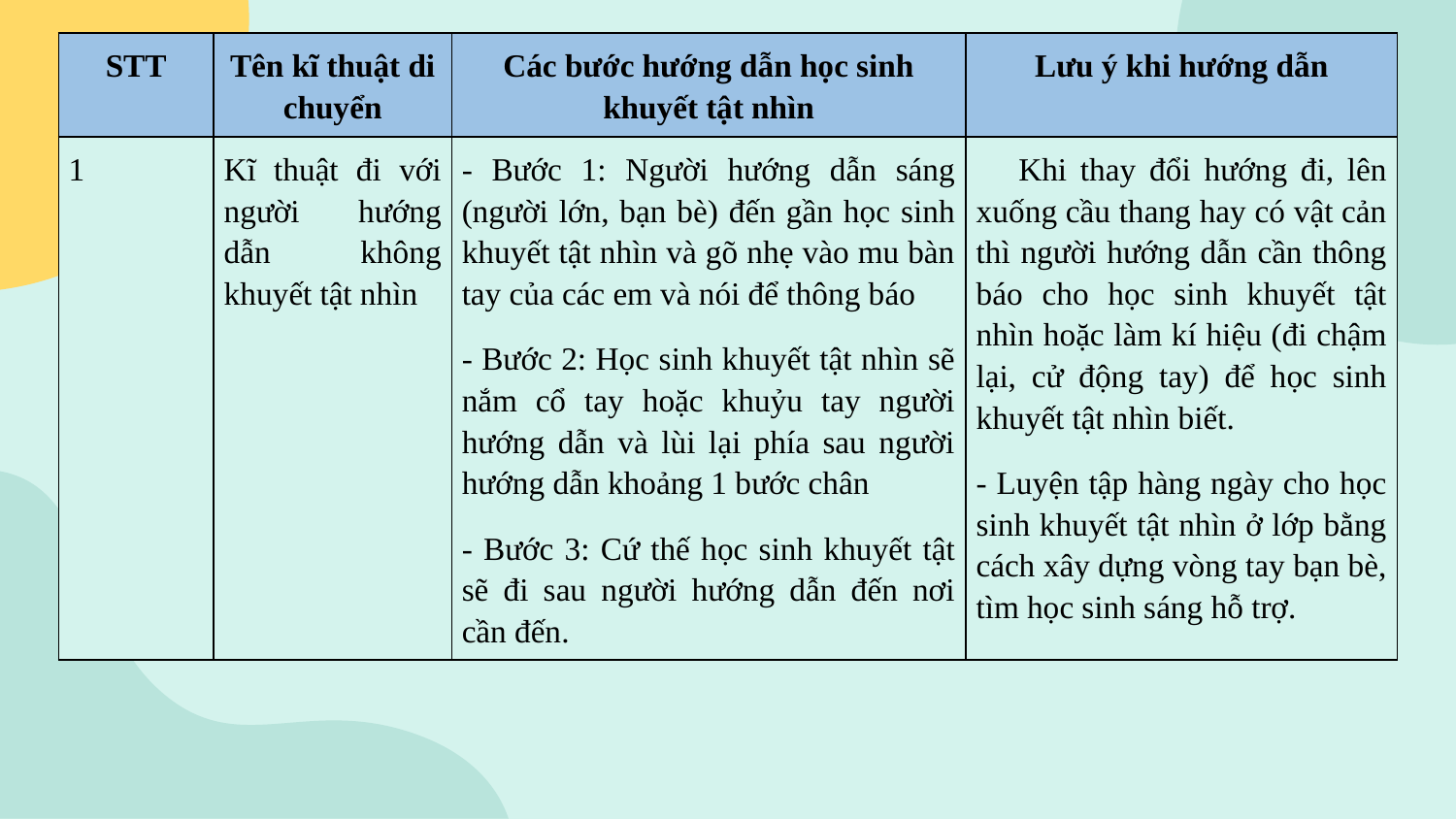

| STT | Tên kĩ thuật di chuyển | Các bước hướng dẫn học sinh khuyết tật nhìn | Lưu ý khi hướng dẫn |
| --- | --- | --- | --- |
| 1 | Kĩ thuật đi với người hướng dẫn không khuyết tật nhìn | - Bước 1: Người hướng dẫn sáng (người lớn, bạn bè) đến gần học sinh khuyết tật nhìn và gõ nhẹ vào mu bàn tay của các em và nói để thông báo - Bước 2: Học sinh khuyết tật nhìn sẽ nắm cổ tay hoặc khuỷu tay người hướng dẫn và lùi lại phía sau người hướng dẫn khoảng 1 bước chân - Bước 3: Cứ thế học sinh khuyết tật sẽ đi sau người hướng dẫn đến nơi cần đến. | Khi thay đổi hướng đi, lên xuống cầu thang hay có vật cản thì người hướng dẫn cần thông báo cho học sinh khuyết tật nhìn hoặc làm kí hiệu (đi chậm lại, cử động tay) để học sinh khuyết tật nhìn biết. - Luyện tập hàng ngày cho học sinh khuyết tật nhìn ở lớp bằng cách xây dựng vòng tay bạn bè, tìm học sinh sáng hỗ trợ. |